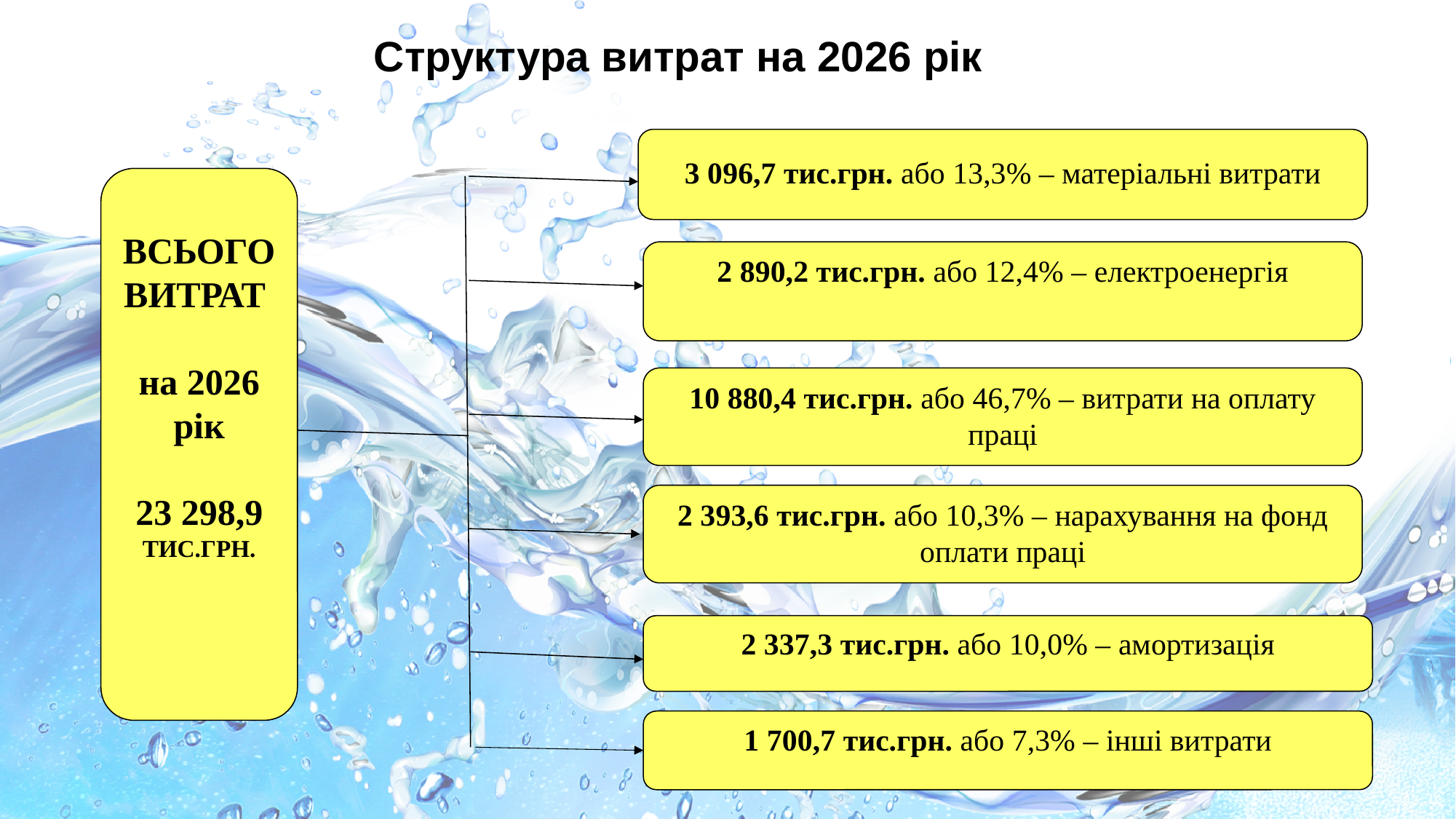

Структура витрат на 2026 рік

3 096,7 тис.грн. або 13,3% – матеріальні витрати

ВСЬОГО ВИТРАТ

на 2026 рік

23 298,9 ТИС.ГРН.

2 890,2 тис.грн. або 12,4% – електроенергія

10 880,4 тис.грн. або 46,7% – витрати на оплату праці

2 393,6 тис.грн. або 10,3% – нарахування на фонд оплати праці

2 337,3 тис.грн. або 10,0% – амортизація

1 700,7 тис.грн. або 7,3% – інші витрати